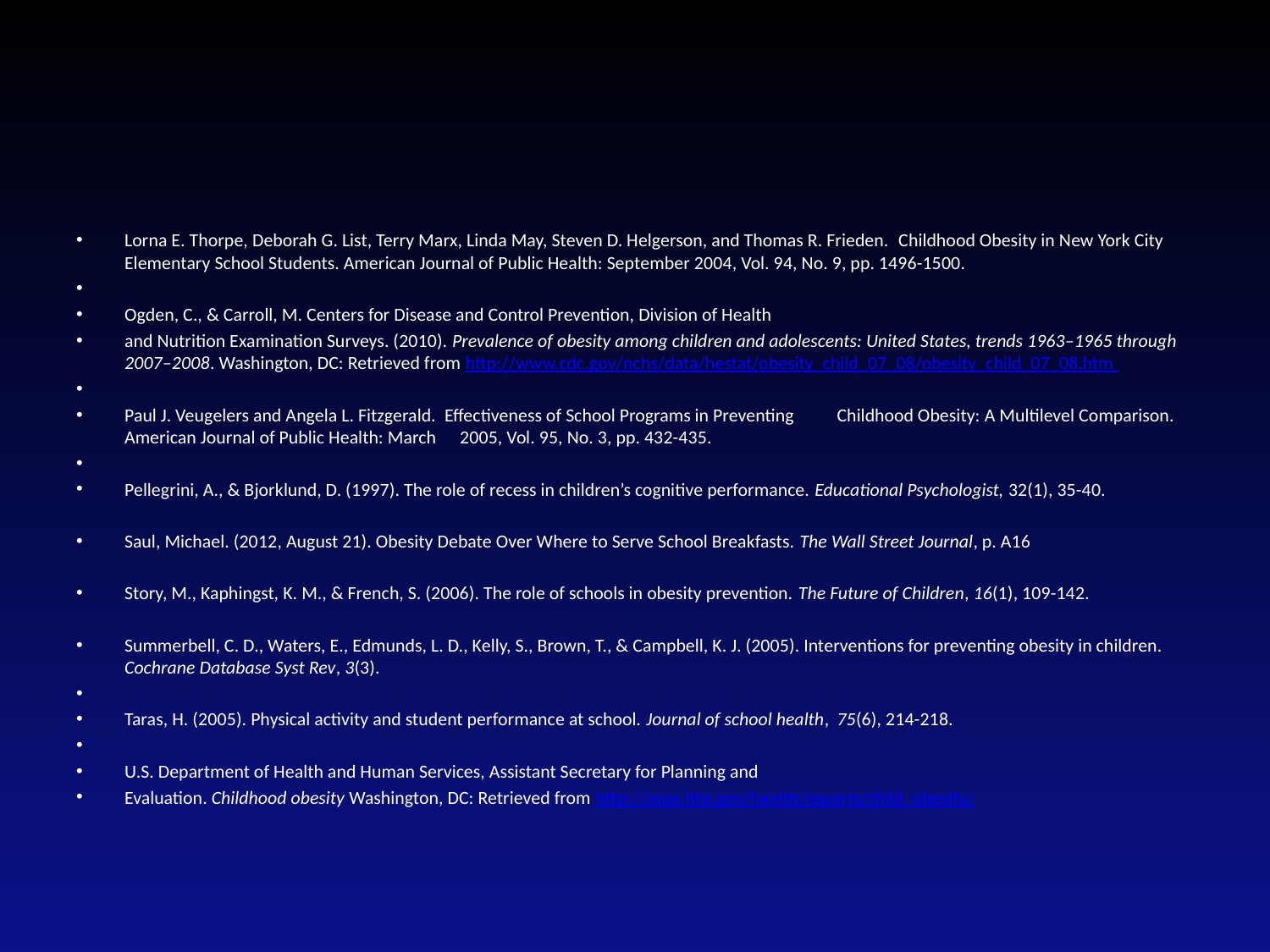

#
Lorna E. Thorpe, Deborah G. List, Terry Marx, Linda May, Steven D. Helgerson, and Thomas R. Frieden.  Childhood Obesity in New York City Elementary School Students. American Journal of Public Health: September 2004, Vol. 94, No. 9, pp. 1496-1500.

Ogden, C., & Carroll, M. Centers for Disease and Control Prevention, Division of Health
and Nutrition Examination Surveys. (2010). Prevalence of obesity among children and adolescents: United States, trends 1963–1965 through 2007–2008. Washington, DC: Retrieved from http://www.cdc.gov/nchs/data/hestat/obesity_child_07_08/obesity_child_07_08.htm

Paul J. Veugelers and Angela L. Fitzgerald.  Effectiveness of School Programs in Preventing 	Childhood Obesity: A Multilevel Comparison. American Journal of Public Health: March 	2005, Vol. 95, No. 3, pp. 432-435.

Pellegrini, A., & Bjorklund, D. (1997). The role of recess in children’s cognitive performance. Educational Psychologist, 32(1), 35-40.

Saul, Michael. (2012, August 21). Obesity Debate Over Where to Serve School Breakfasts. The Wall Street Journal, p. A16

Story, M., Kaphingst, K. M., & French, S. (2006). The role of schools in obesity prevention. The Future of Children, 16(1), 109-142.

Summerbell, C. D., Waters, E., Edmunds, L. D., Kelly, S., Brown, T., & Campbell, K. J. (2005). Interventions for preventing obesity in children. Cochrane Database Syst Rev, 3(3).

Taras, H. (2005). Physical activity and student performance at school. Journal of school health, 	75(6), 214-218.

U.S. Department of Health and Human Services, Assistant Secretary for Planning and
Evaluation. Childhood obesity Washington, DC: Retrieved from http://aspe.hhs.gov/health/reports/child_obesity/